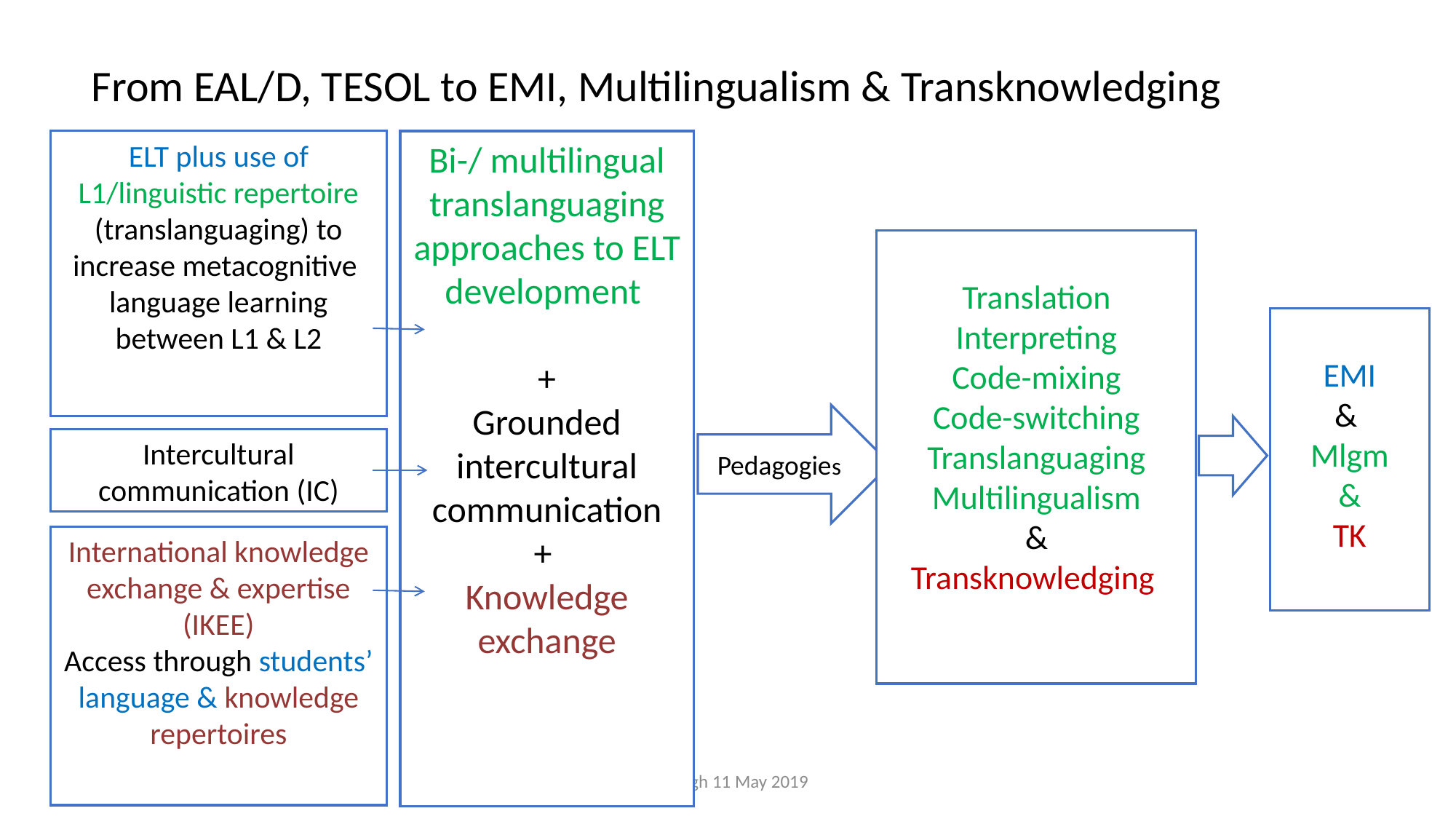

# From EAL/D, TESOL to EMI, Multilingualism & Transknowledging

ELT plus use of L1/linguistic repertoire
(translanguaging) to increase metacognitive  language learning between L1 & L2
Bi-/ multilingual translanguaging approaches to ELT development

+
Grounded intercultural communication
+
Knowledge exchange

Translation
Interpreting
Code-mixing
Code-switching
Translanguaging
Multilingualism
&
Transknowledging

EMI
&
Mlgm
&
TK
Pedagogies

Intercultural communication (IC)
International knowledge exchange & expertise (IKEE)
Access through students’ language & knowledge repertoires
K Heugh 11 May 2019